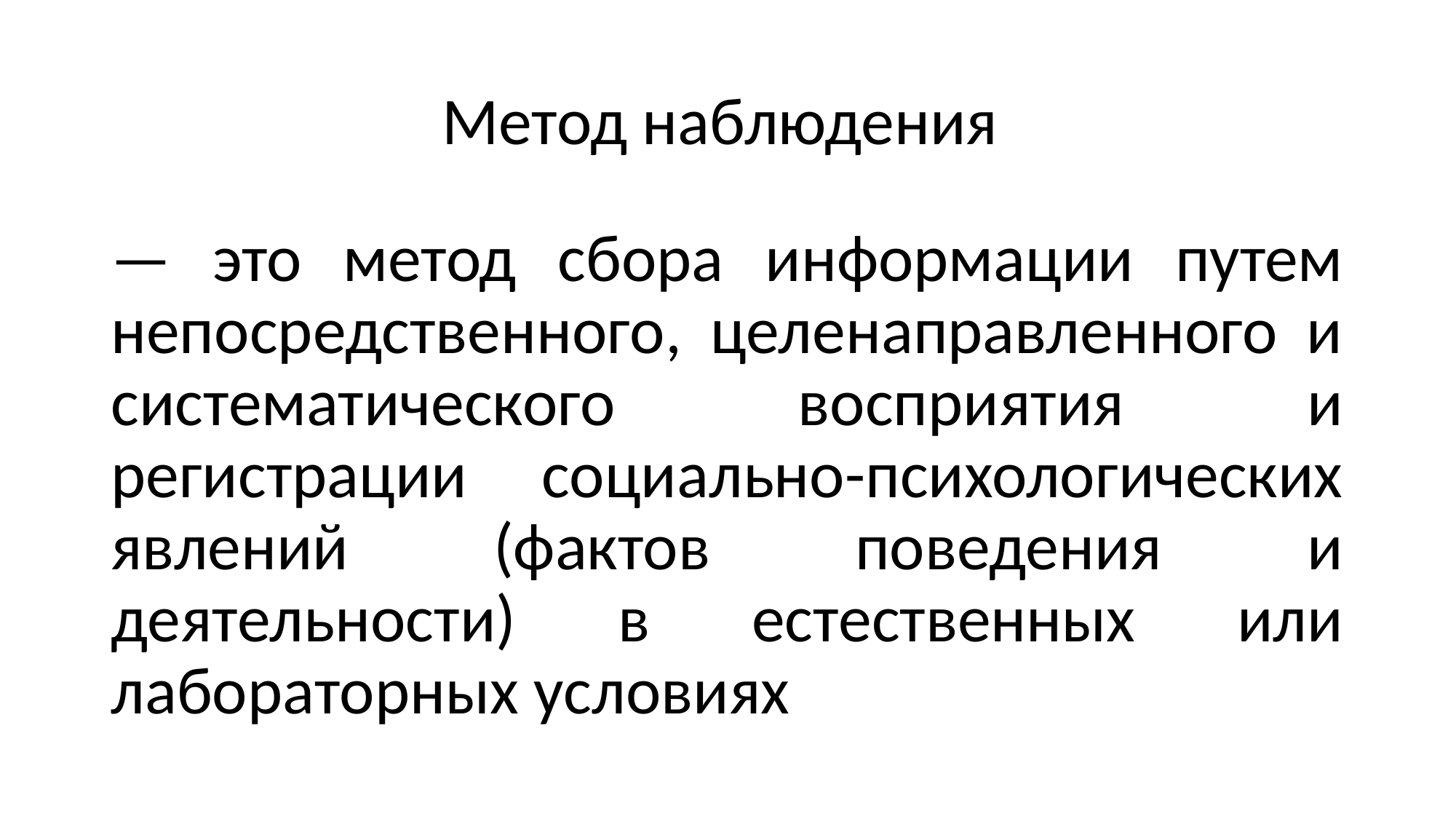

# Метод наблюдения
— это метод сбора информации путем непосредственного, целенаправленного и систематического восприятия и регистрации социально-психологических явлений (фактов поведения и деятельности) в естественных или лабораторных условиях